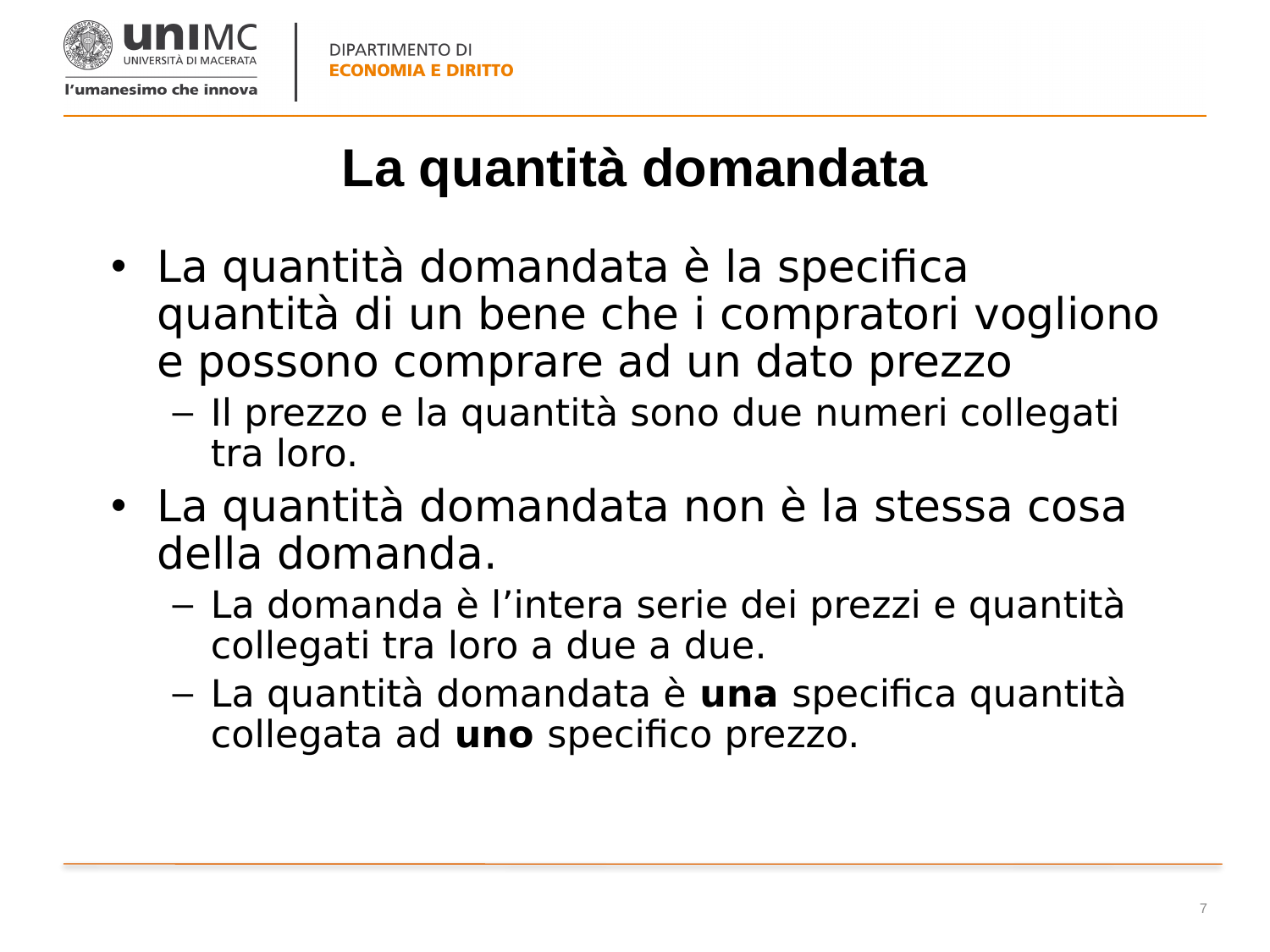

# La quantità domandata
La quantità domandata è la specifica quantità di un bene che i compratori vogliono e possono comprare ad un dato prezzo
Il prezzo e la quantità sono due numeri collegati tra loro.
La quantità domandata non è la stessa cosa della domanda.
La domanda è l’intera serie dei prezzi e quantità collegati tra loro a due a due.
La quantità domandata è una specifica quantità collegata ad uno specifico prezzo.
7